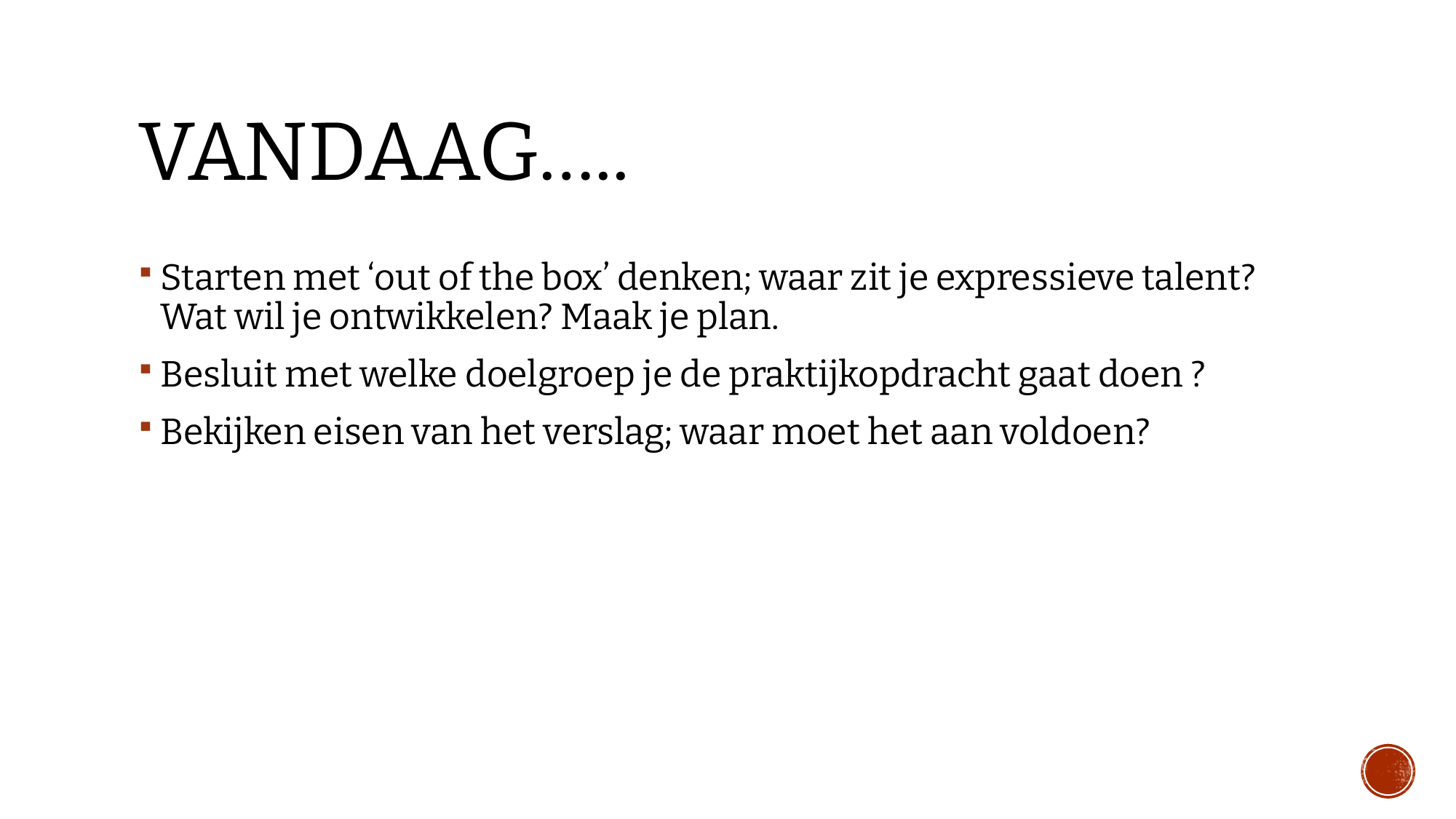

# Vandaag…..
Starten met ‘out of the box’ denken; waar zit je expressieve talent? Wat wil je ontwikkelen? Maak je plan.
Besluit met welke doelgroep je de praktijkopdracht gaat doen ?
Bekijken eisen van het verslag; waar moet het aan voldoen?